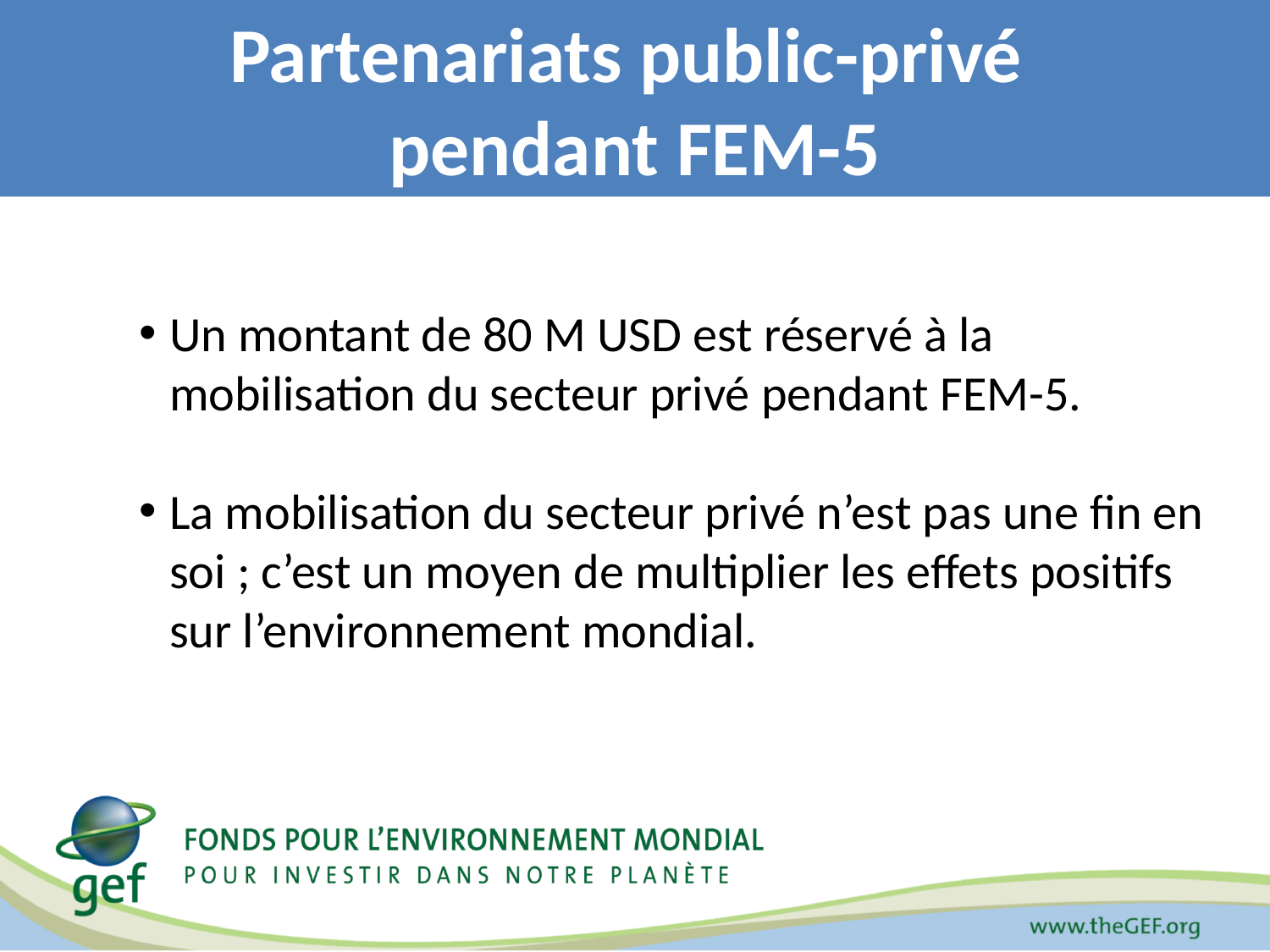

Partenariats public-privé
pendant FEM-5
Un montant de 80 M USD est réservé à la mobilisation du secteur privé pendant FEM-5.

La mobilisation du secteur privé n’est pas une fin en soi ; c’est un moyen de multiplier les effets positifs sur l’environnement mondial.